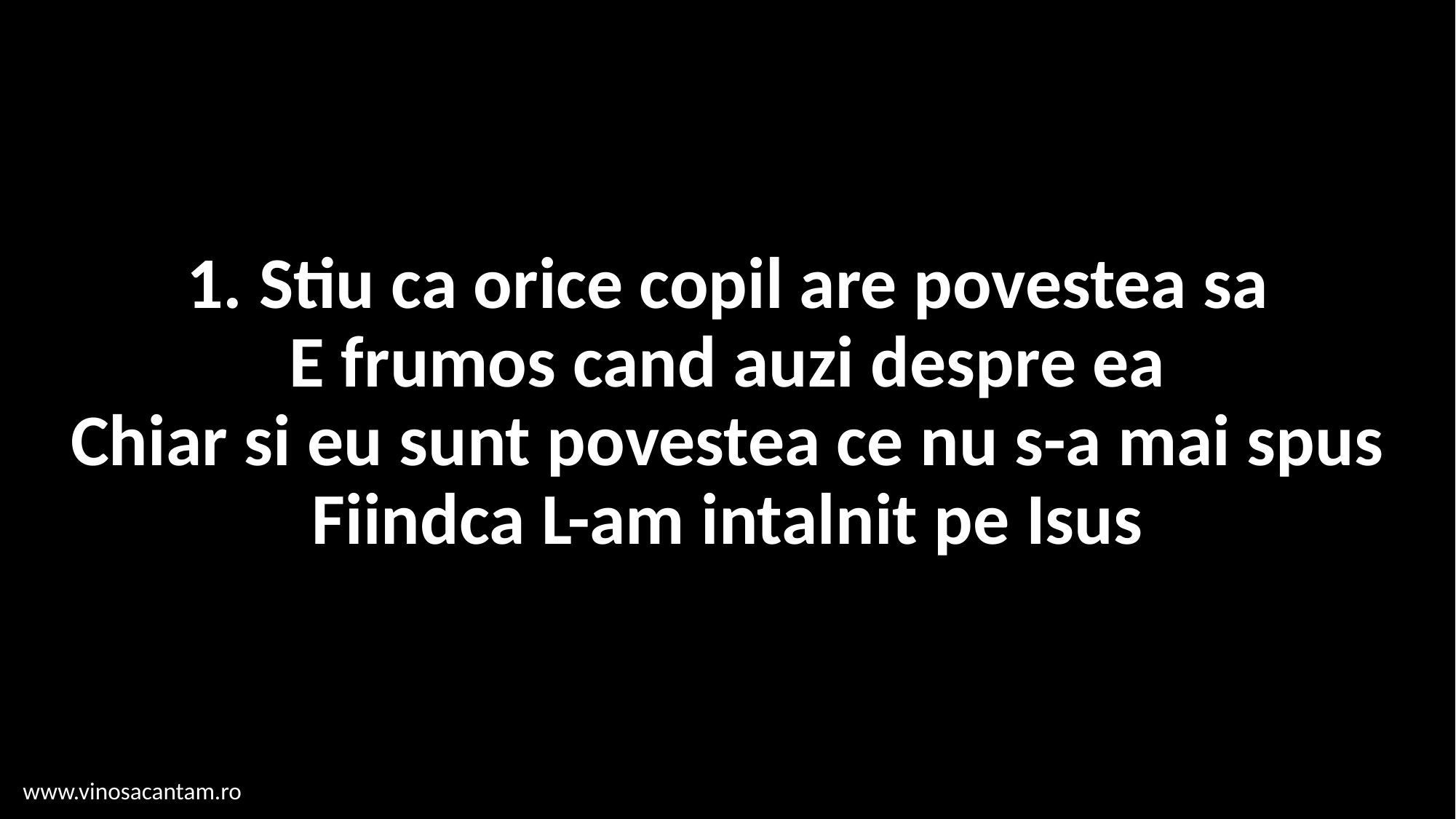

# 1. Stiu ca orice copil are povestea sa E frumos cand auzi despre ea Chiar si eu sunt povestea ce nu s-a mai spus Fiindca L-am intalnit pe Isus
www.vinosacantam.ro